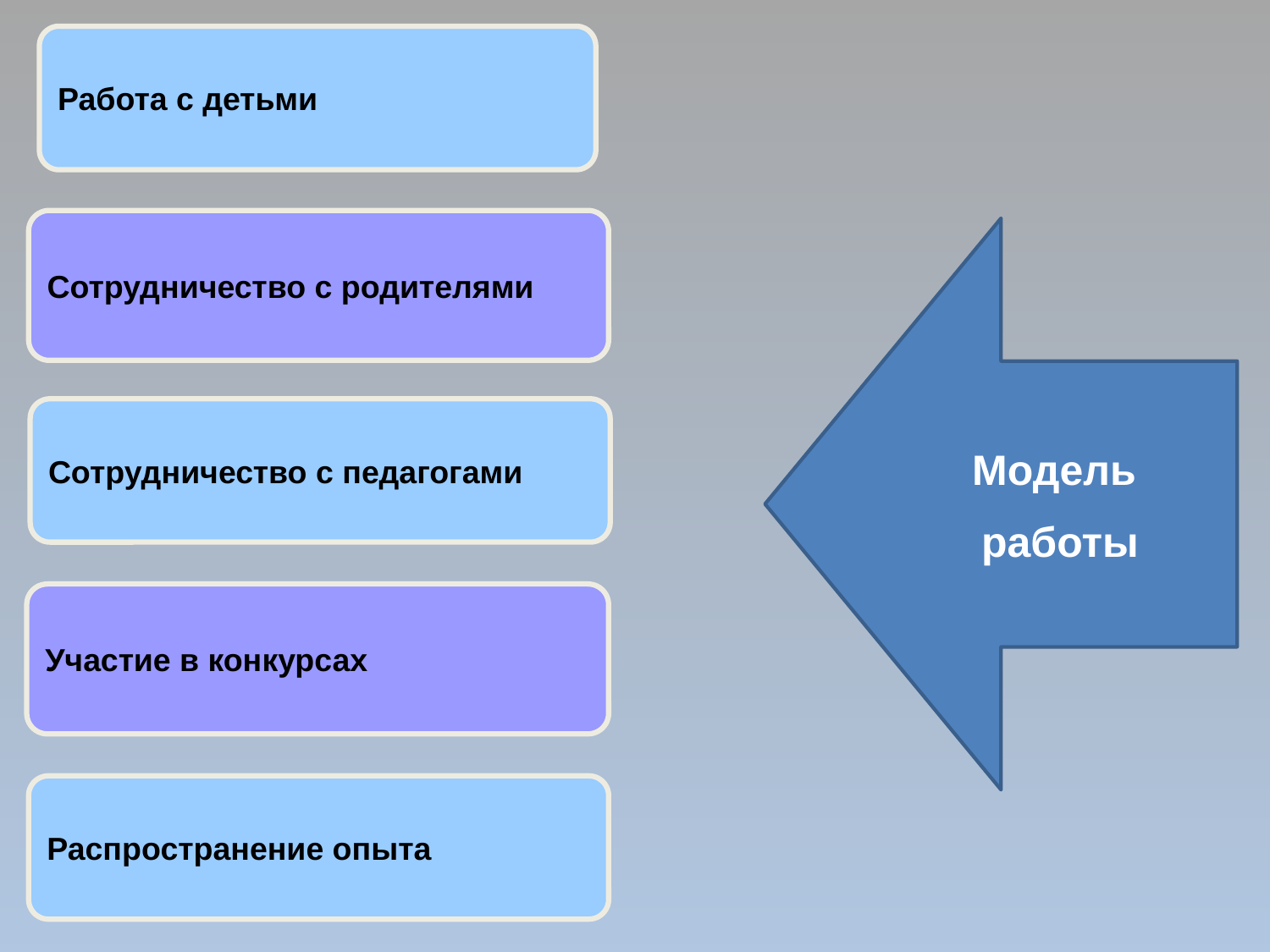

Работа с детьми
Сотрудничество с родителями
Модель
работы
Сотрудничество с педагогами
Участие в конкурсах
Распространение опыта